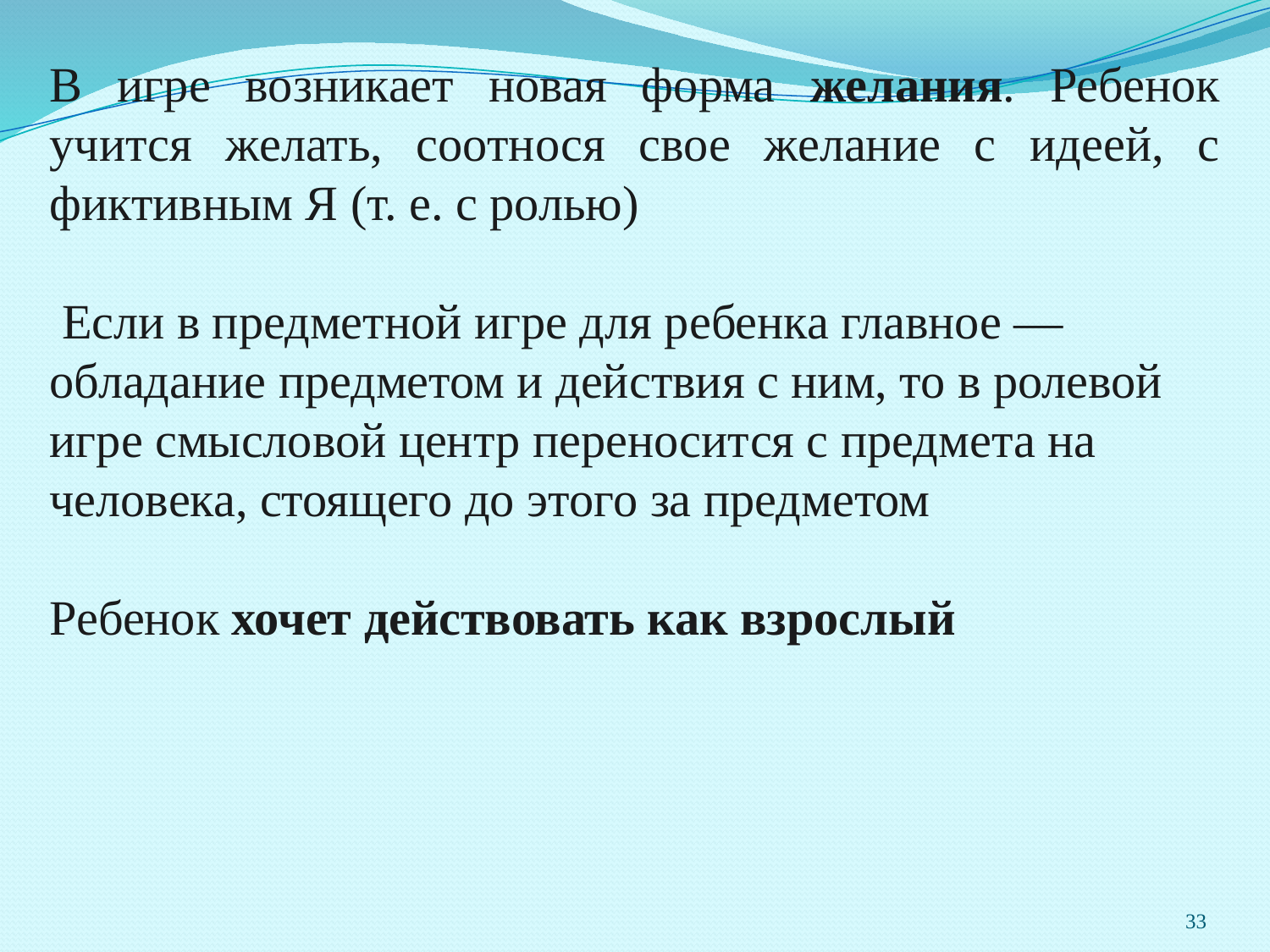

В игре возникает новая форма желания. Ребенок учится желать, соотнося свое желание с идеей, с фиктивным Я (т. е. с ролью)

 Если в предметной игре для ребенка главное — обладание предметом и действия с ним, то в ролевой игре смысловой центр переносится с предмета на человека, стоящего до этого за предметом

Ребенок хочет действовать как взрослый

33